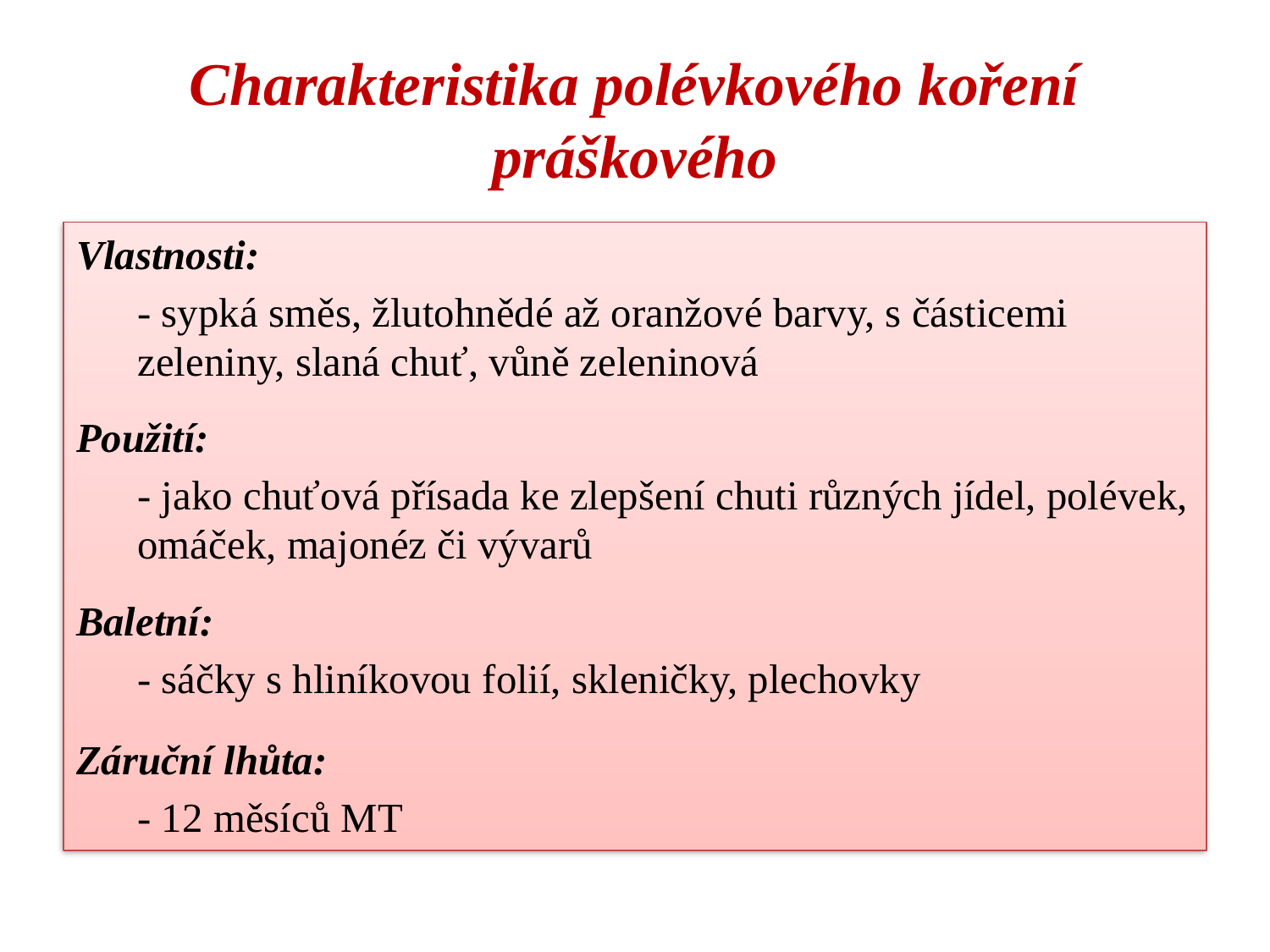

# Charakteristika polévkového koření práškového
Vlastnosti:
	- sypká směs, žlutohnědé až oranžové barvy, s částicemi zeleniny, slaná chuť, vůně zeleninová

Použití:
	- jako chuťová přísada ke zlepšení chuti různých jídel, polévek, omáček, majonéz či vývarů

Baletní:
	- sáčky s hliníkovou folií, skleničky, plechovky

Záruční lhůta:
	- 12 měsíců MT